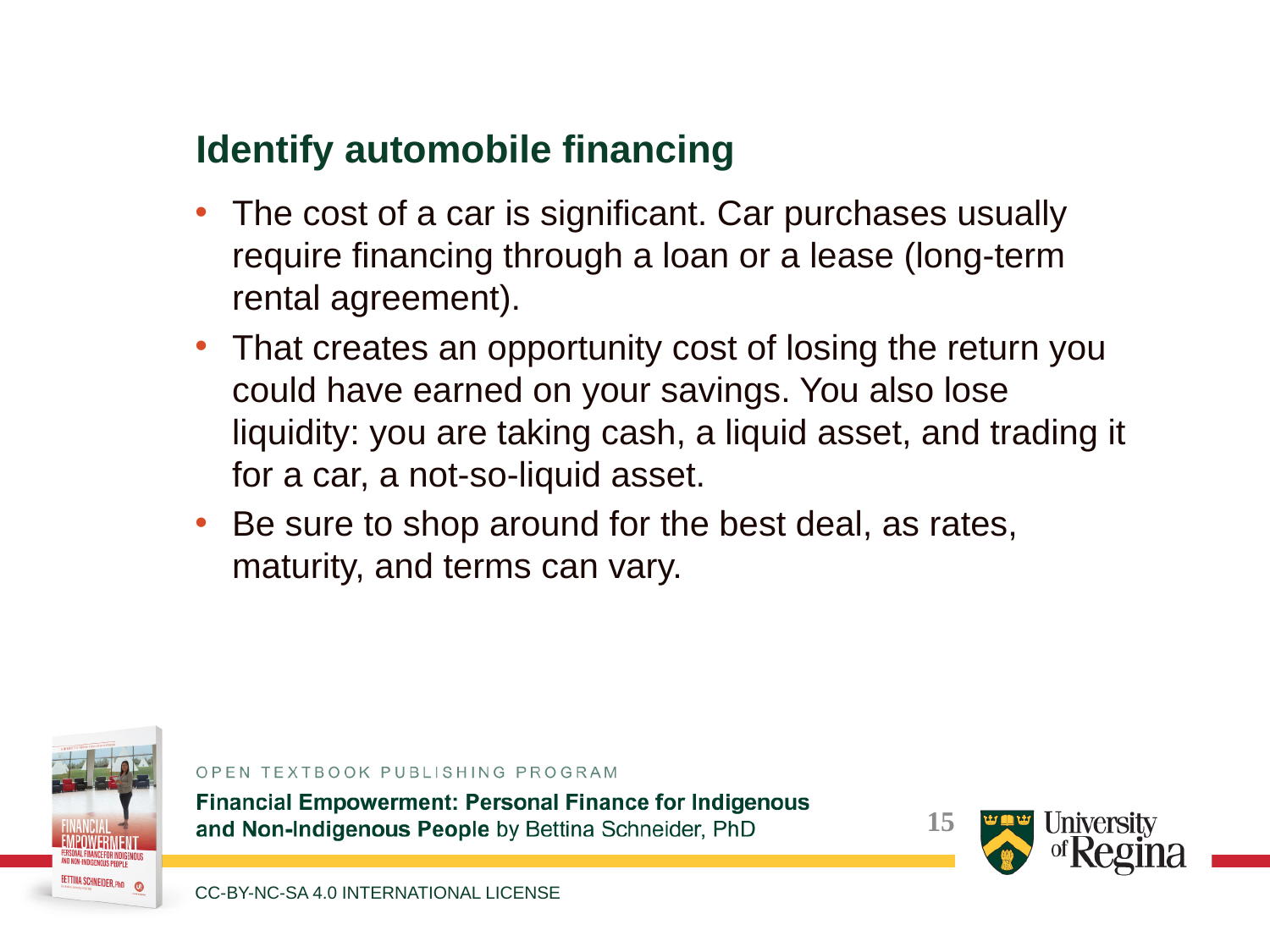

Identify automobile financing
The cost of a car is significant. Car purchases usually require financing through a loan or a lease (long-term rental agreement).
That creates an opportunity cost of losing the return you could have earned on your savings. You also lose liquidity: you are taking cash, a liquid asset, and trading it for a car, a not-so-liquid asset.
Be sure to shop around for the best deal, as rates, maturity, and terms can vary.
CC-BY-NC-SA 4.0 INTERNATIONAL LICENSE